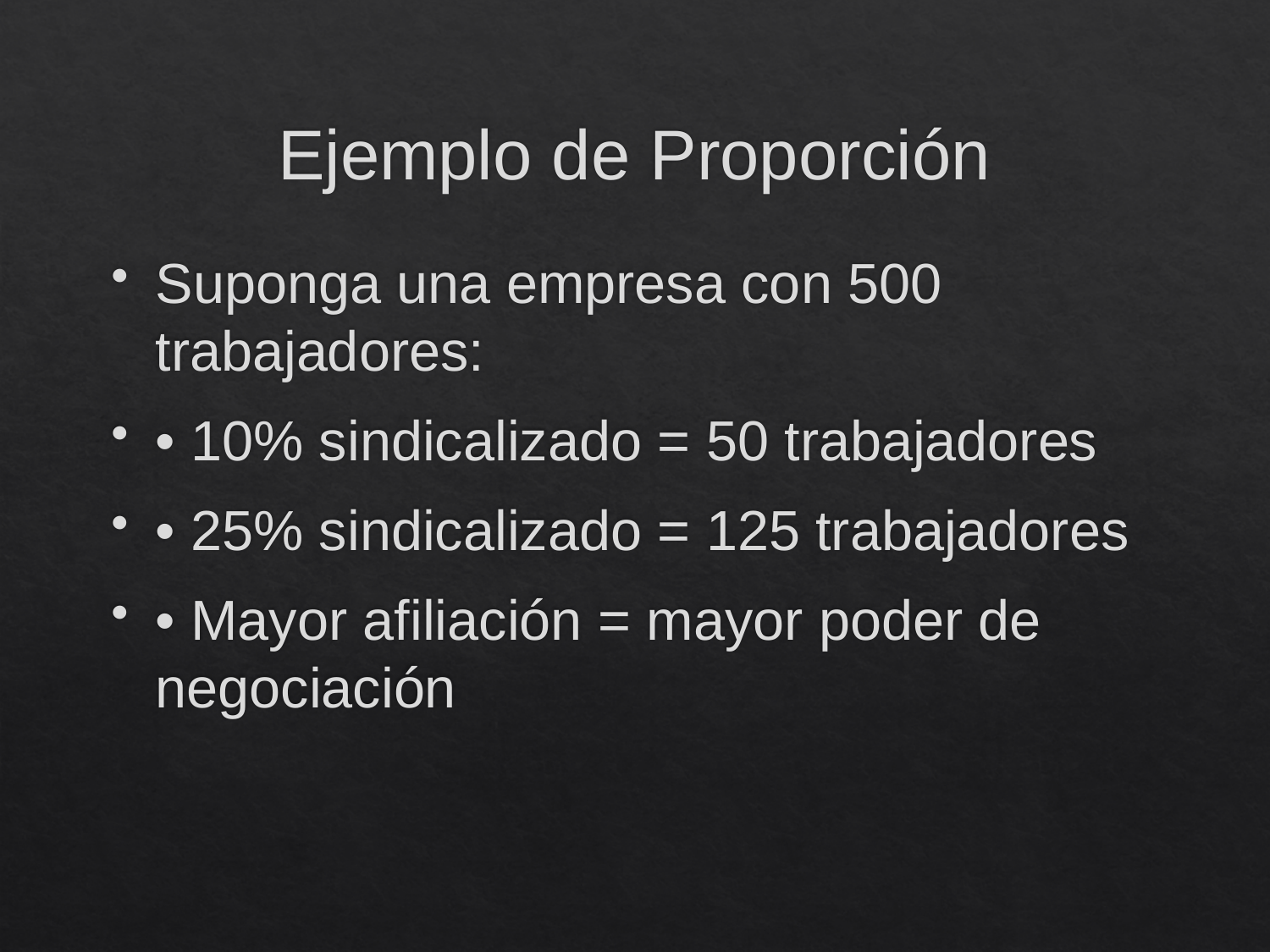

# Ejemplo de Proporción
Suponga una empresa con 500 trabajadores:
• 10% sindicalizado = 50 trabajadores
• 25% sindicalizado = 125 trabajadores
• Mayor afiliación = mayor poder de negociación